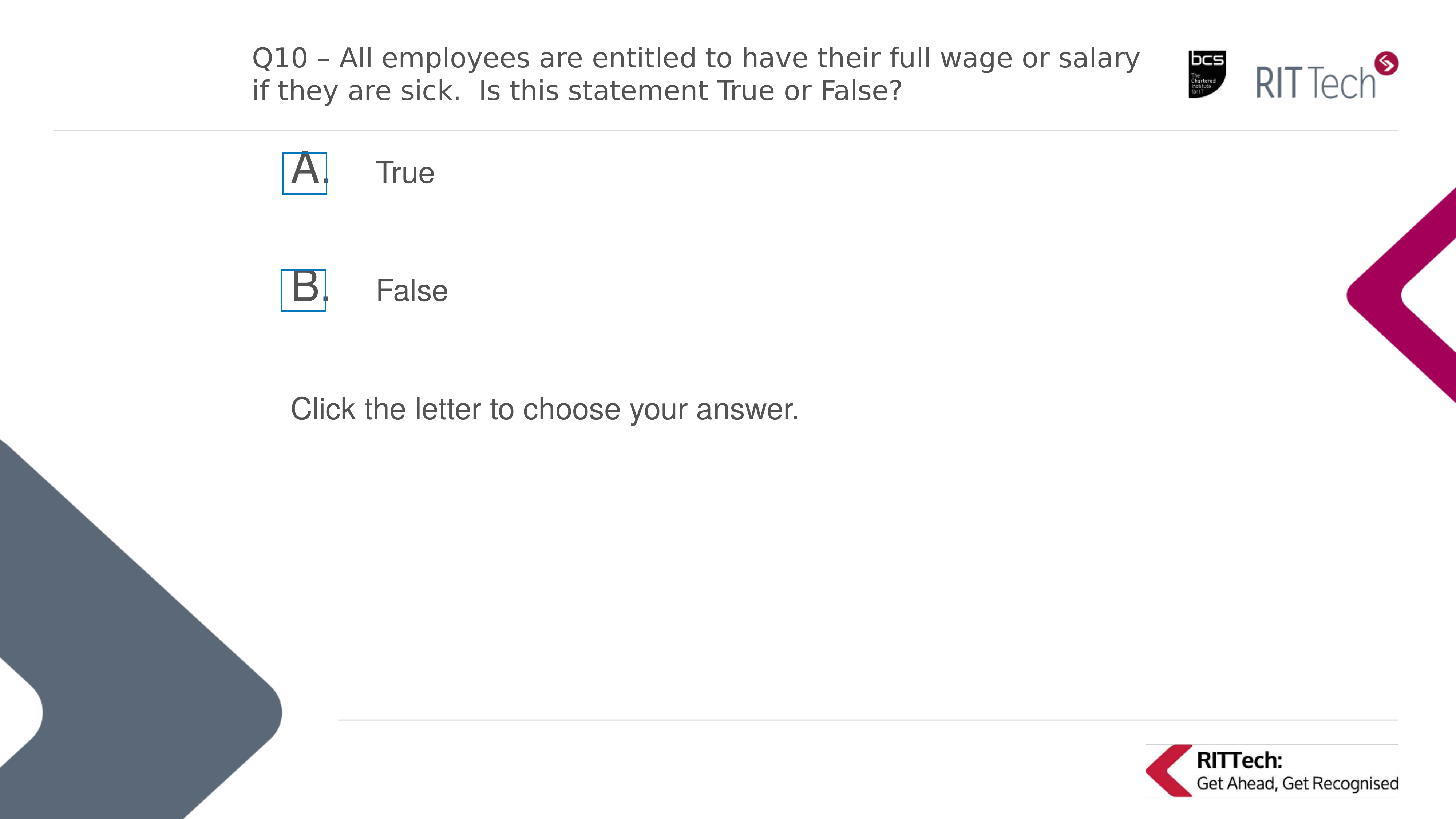

# Q10 – All employees are entitled to have their full wage or salary if they are sick.  Is this statement True or False?
True

False

Click the letter to choose your answer.